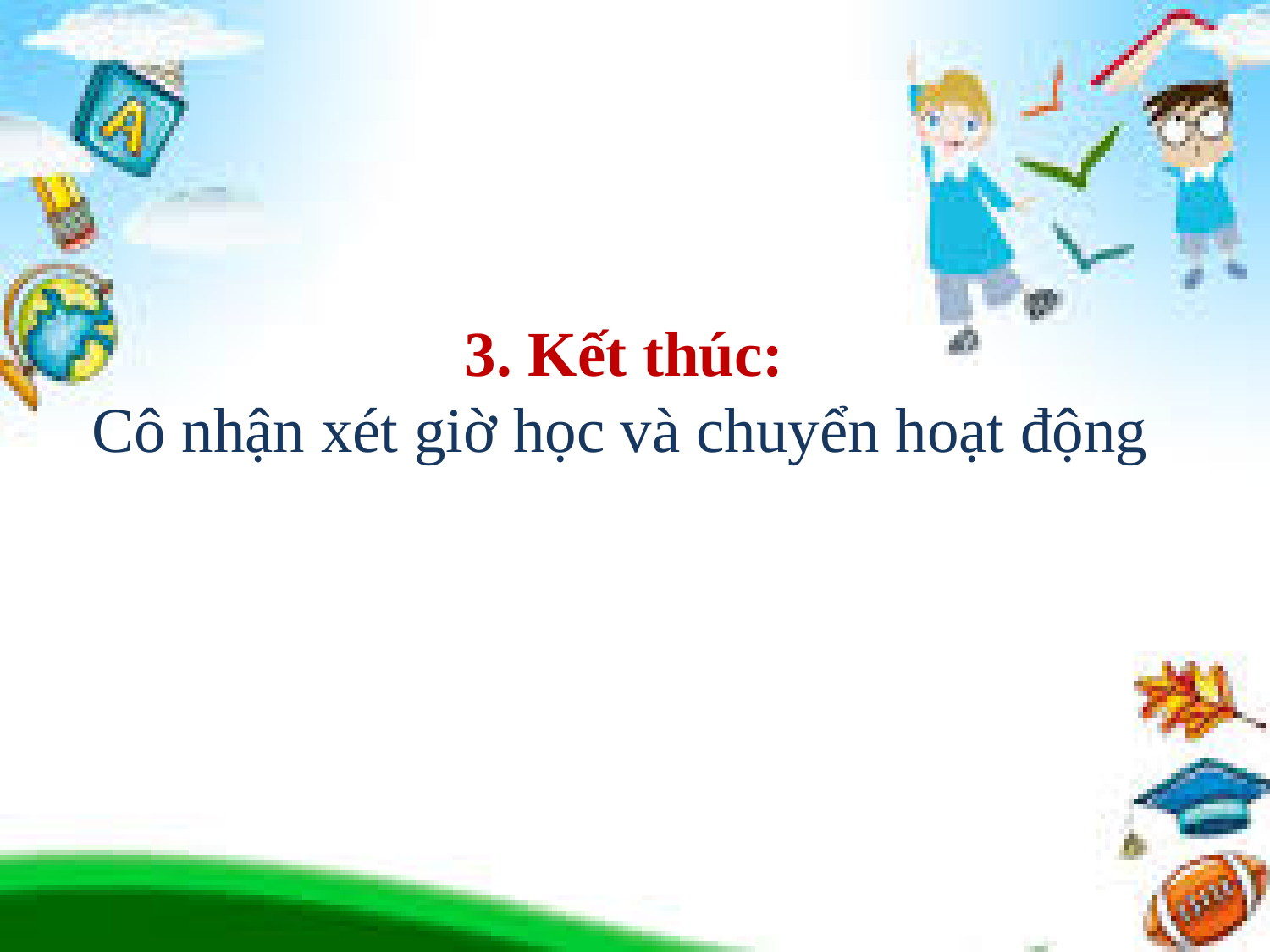

3. Kết thúc:
 Cô nhận xét giờ học và chuyển hoạt động